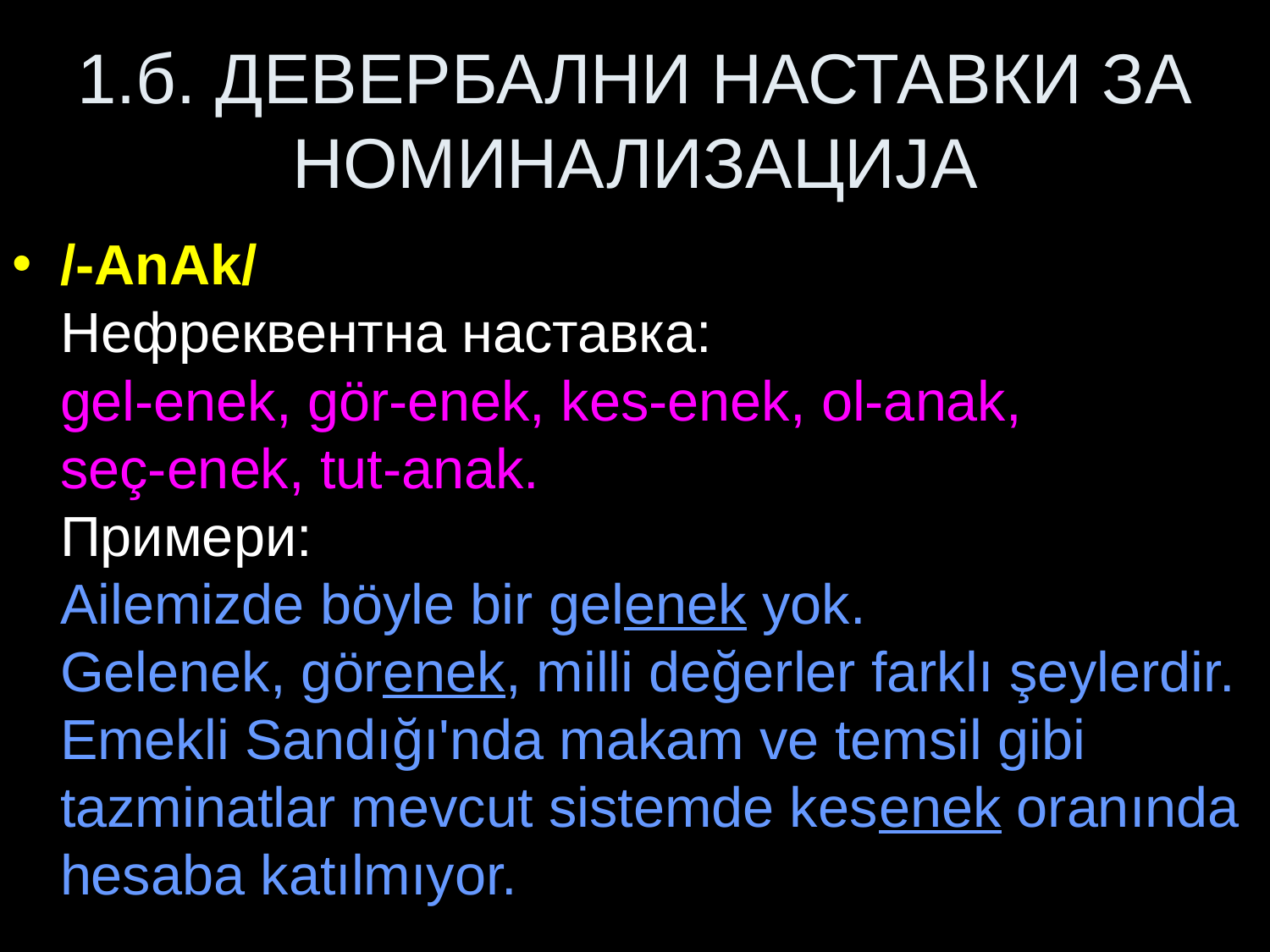

# 1.б. ДЕВЕРБАЛНИ НАСТАВКИ ЗА НОМИНАЛИЗАЦИЈА
/-AnAk/
Нефреквентна наставка:
gel-enek, gör-enek, kes-enek, ol-anak,
seç-enek, tut-anak.
Примери:
Ailemizde böyle bir gelenek yok.
Gelenek, görenek, milli değerler farklı şeylerdir.
Emekli Sandığı'nda makam ve temsil gibi tazminatlar mevcut sistemde kesenek oranında hesaba katılmıyor.